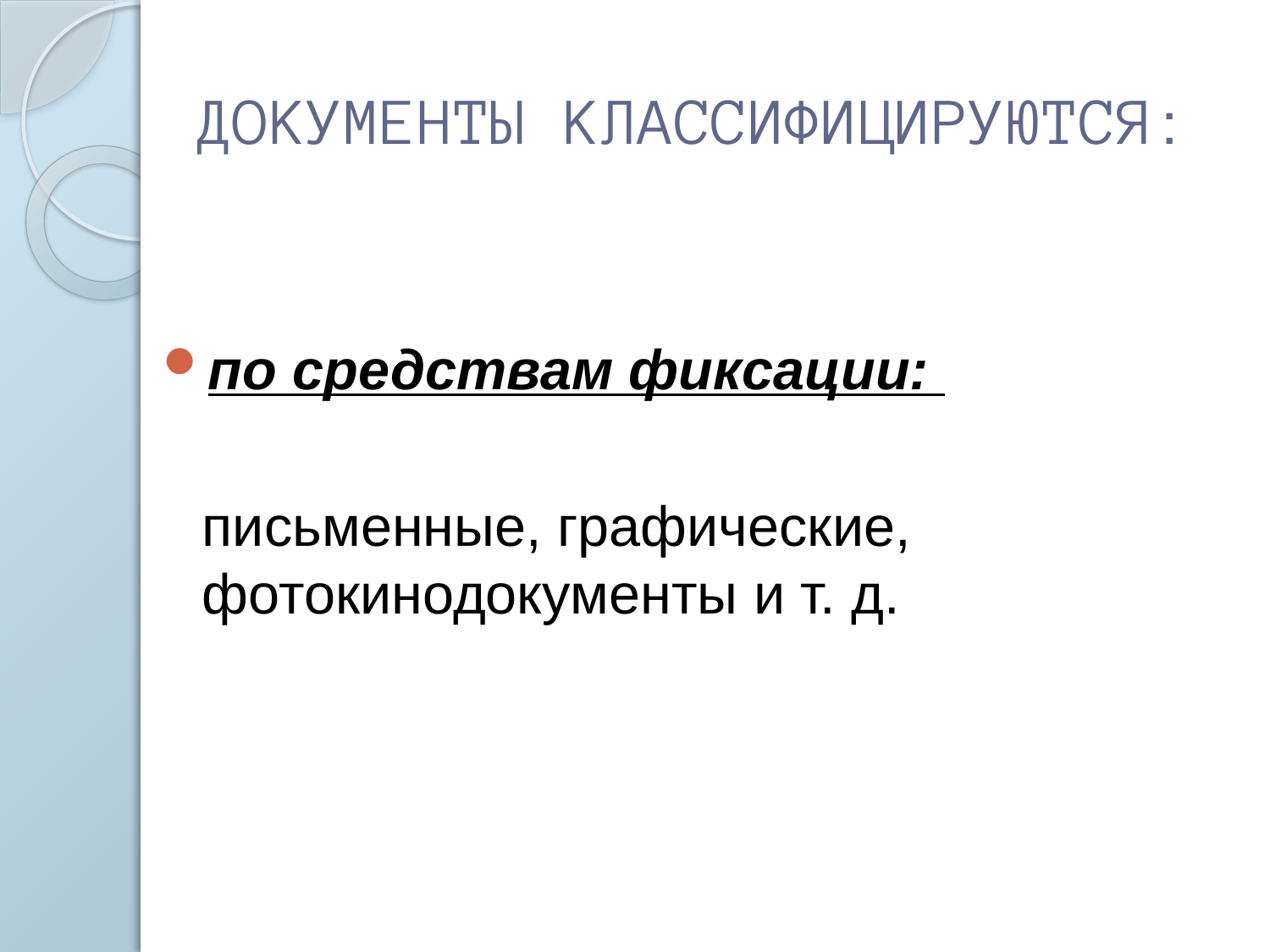

# ДОКУМЕНТЫ КЛАССИФИЦИРУЮТСЯ:
по средствам фиксации:

	письменные, графические, фотокинодокументы и т. д.